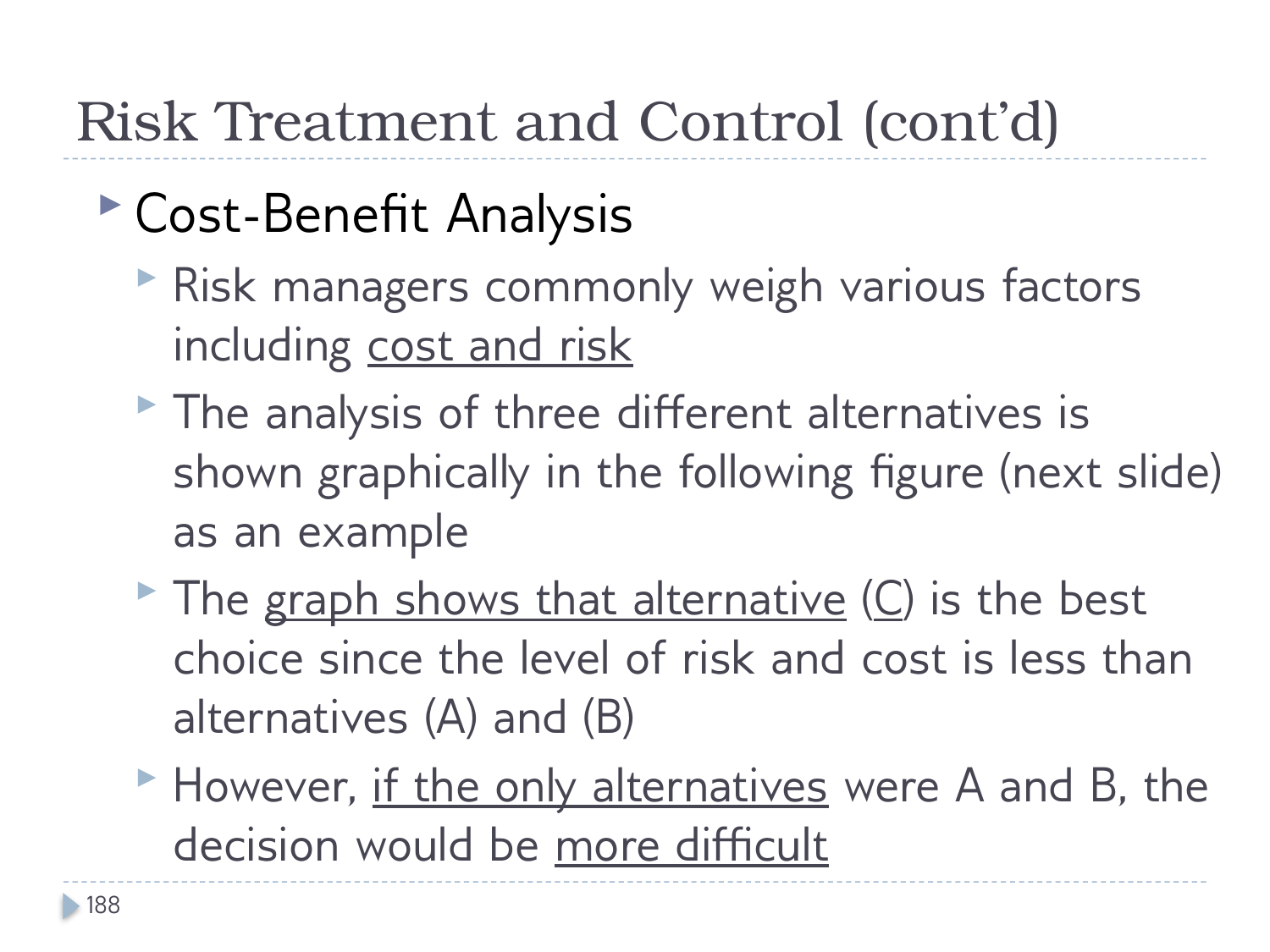

# Risk Treatment and Control (cont’d)
Cost-Benefit Analysis
Risk managers commonly weigh various factors including cost and risk
The analysis of three different alternatives is shown graphically in the following figure (next slide) as an example
The graph shows that alternative (C) is the best choice since the level of risk and cost is less than alternatives (A) and (B)
However, if the only alternatives were A and B, the decision would be more difficult
188